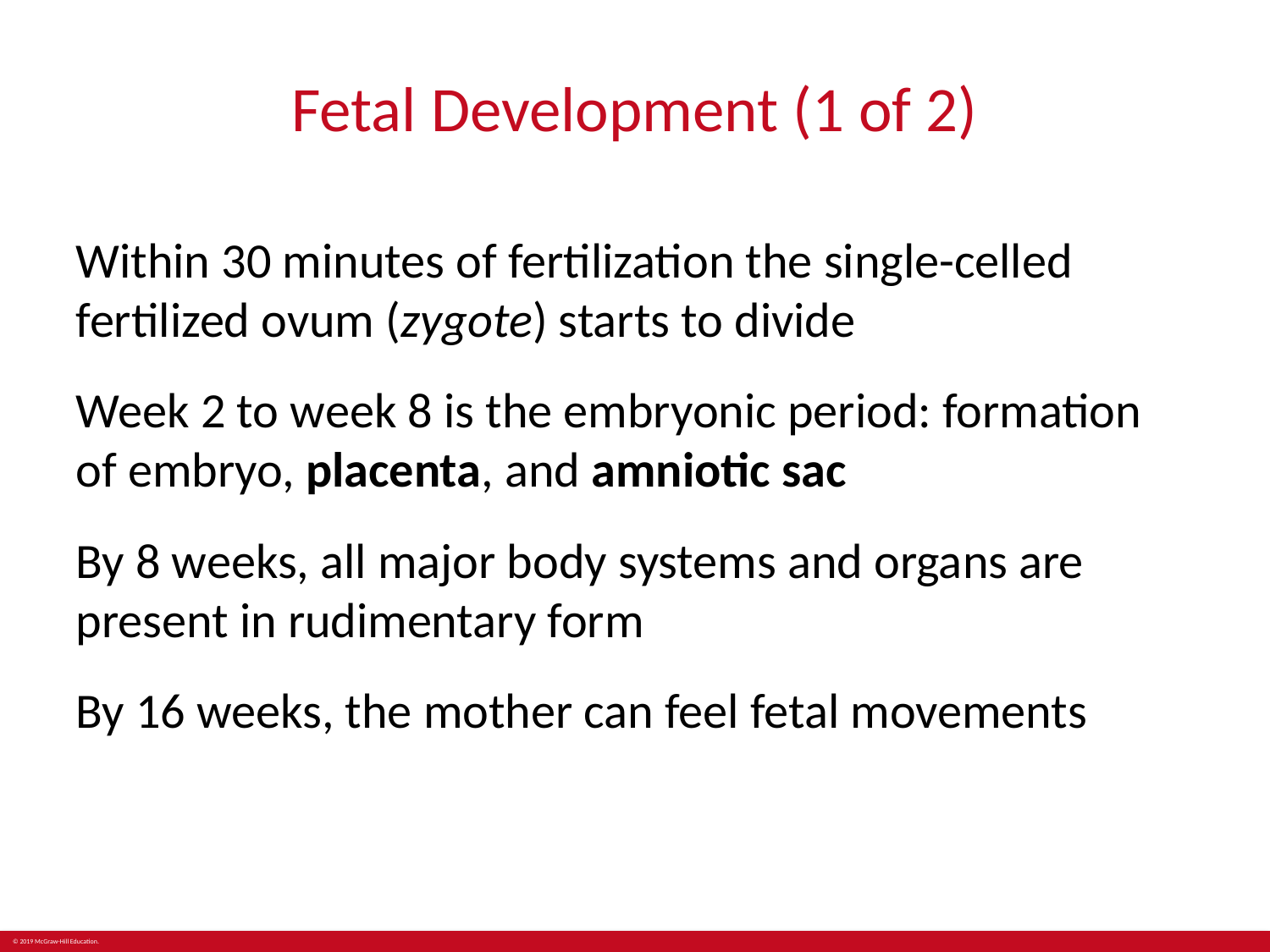

# Fetal Development (1 of 2)
Within 30 minutes of fertilization the single-celled fertilized ovum (zygote) starts to divide
Week 2 to week 8 is the embryonic period: formation of embryo, placenta, and amniotic sac
By 8 weeks, all major body systems and organs are present in rudimentary form
By 16 weeks, the mother can feel fetal movements